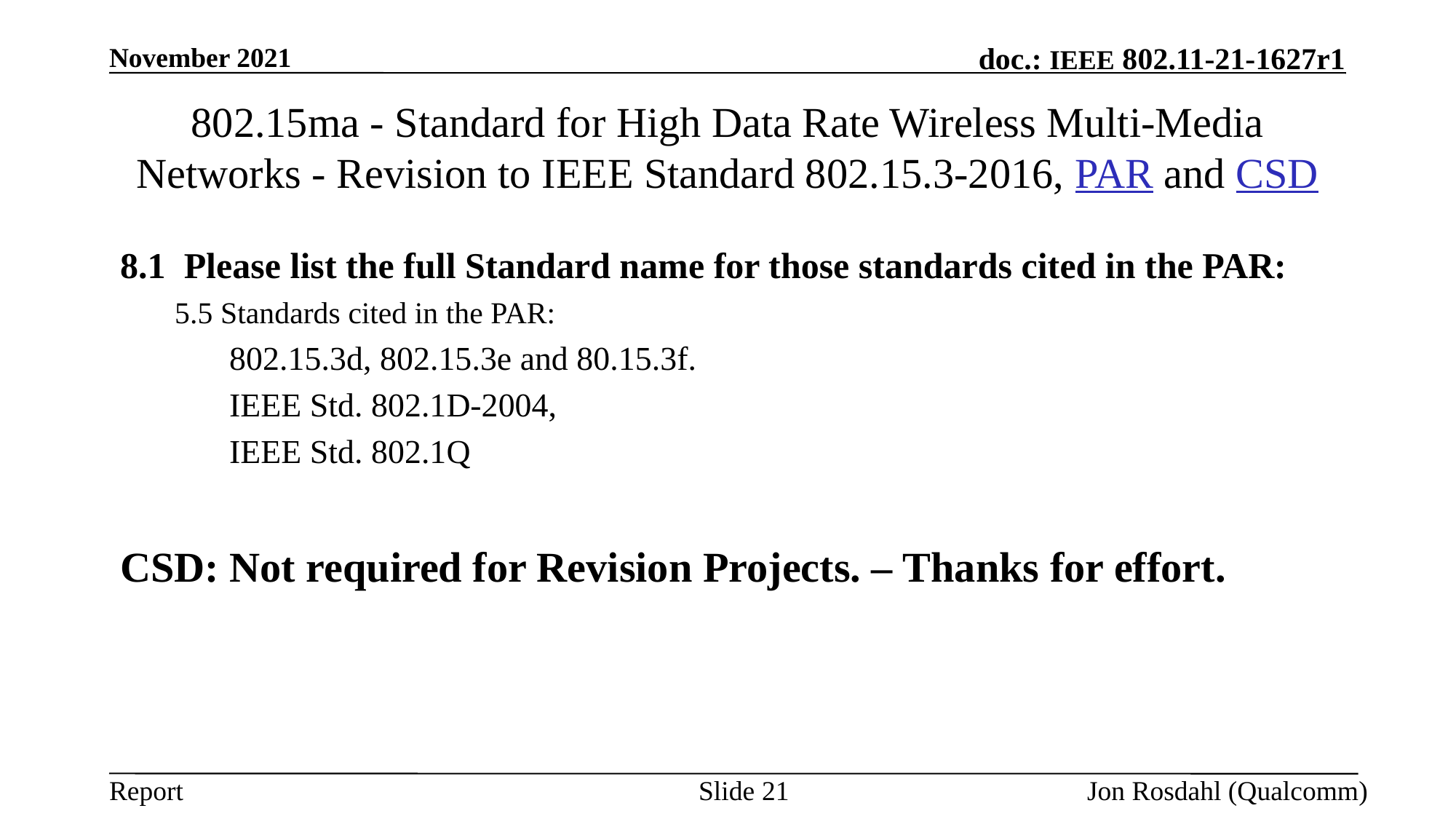

November 2021
# 802.15ma - Standard for High Data Rate Wireless Multi-Media Networks - Revision to IEEE Standard 802.15.3-2016, PAR and CSD
8.1  Please list the full Standard name for those standards cited in the PAR:
5.5 Standards cited in the PAR:
802.15.3d, 802.15.3e and 80.15.3f.
IEEE Std. 802.1D-2004,
IEEE Std. 802.1Q

CSD: Not required for Revision Projects. – Thanks for effort.
Slide 21
Jon Rosdahl (Qualcomm)